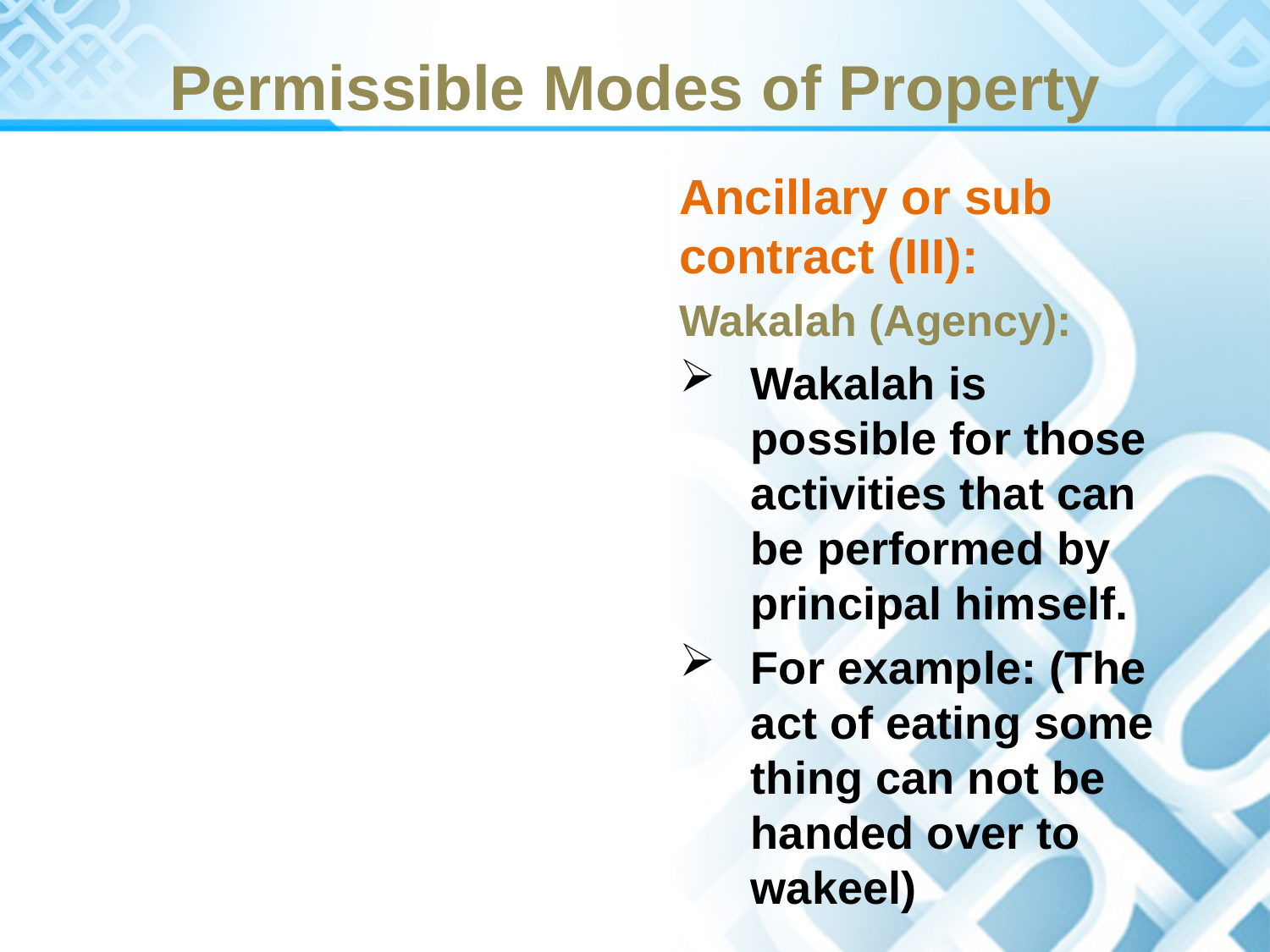

Permissible Modes of Property
Ancillary or sub contract (III):
Wakalah (Agency):
Wakalah is possible for those activities that can be performed by principal himself.
For example: (The act of eating some thing can not be handed over to wakeel)